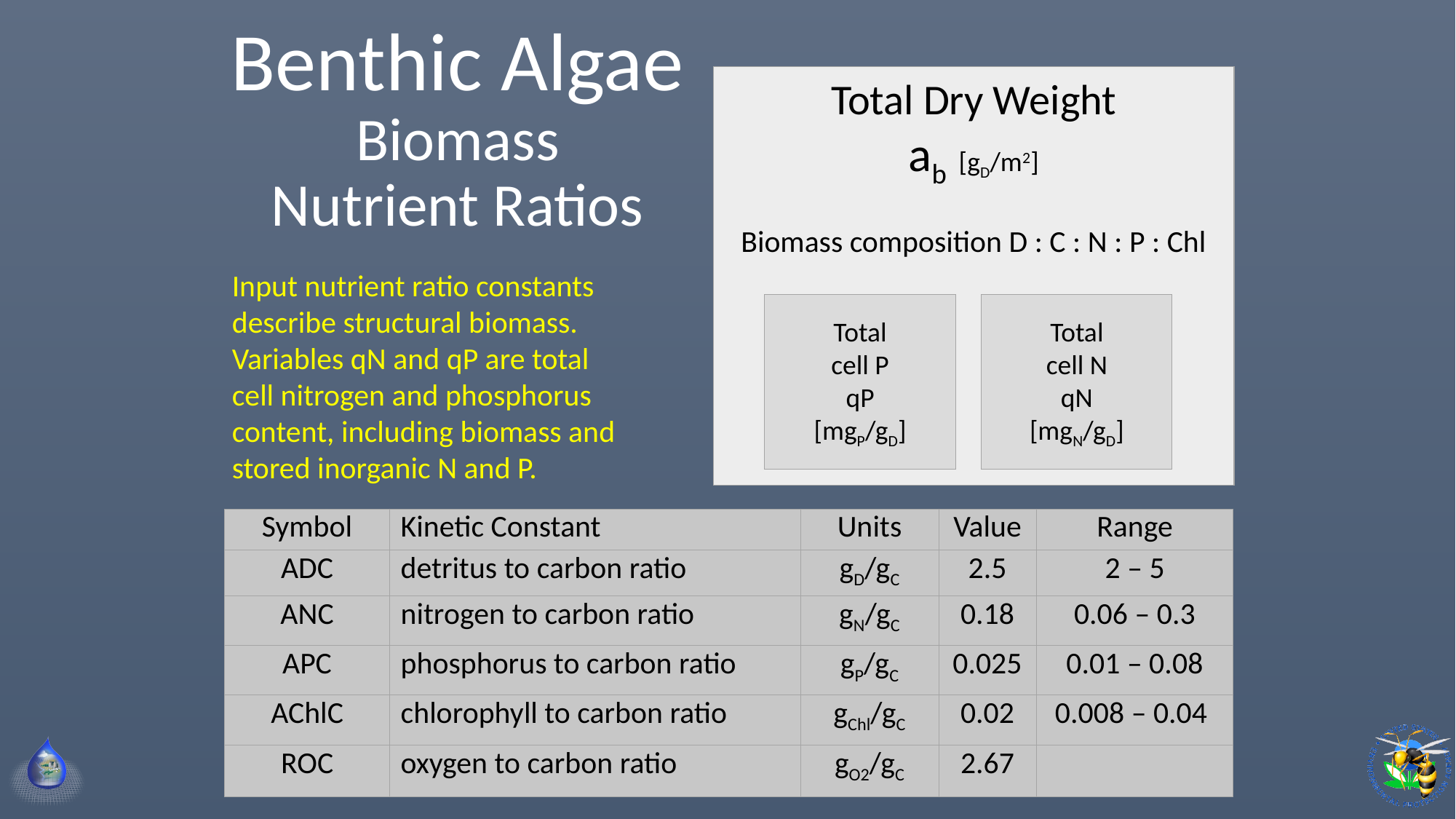

# Benthic Algae Biomass Nutrient Ratios
Total Dry Weight
ab  [gD/m2]

Biomass composition D : C : N : P : Chl

Total
cell P
qP
[mgP/gD]
Total
cell N
qN
[mgN/gD]
Input nutrient ratio constants describe structural biomass. Variables qN and qP are total cell nitrogen and phosphorus content, including biomass and stored inorganic N and P.
| Symbol | Kinetic Constant | Units | Value | Range |
| --- | --- | --- | --- | --- |
| ADC | detritus to carbon ratio | gD/gC | 2.5 | 2 – 5 |
| ANC | nitrogen to carbon ratio | gN/gC | 0.18 | 0.06 – 0.3 |
| APC | phosphorus to carbon ratio | gP/gC | 0.025 | 0.01 – 0.08 |
| AChlC | chlorophyll to carbon ratio | gChl/gC | 0.02 | 0.008 – 0.04 |
| ROC | oxygen to carbon ratio | gO2/gC | 2.67 |  |